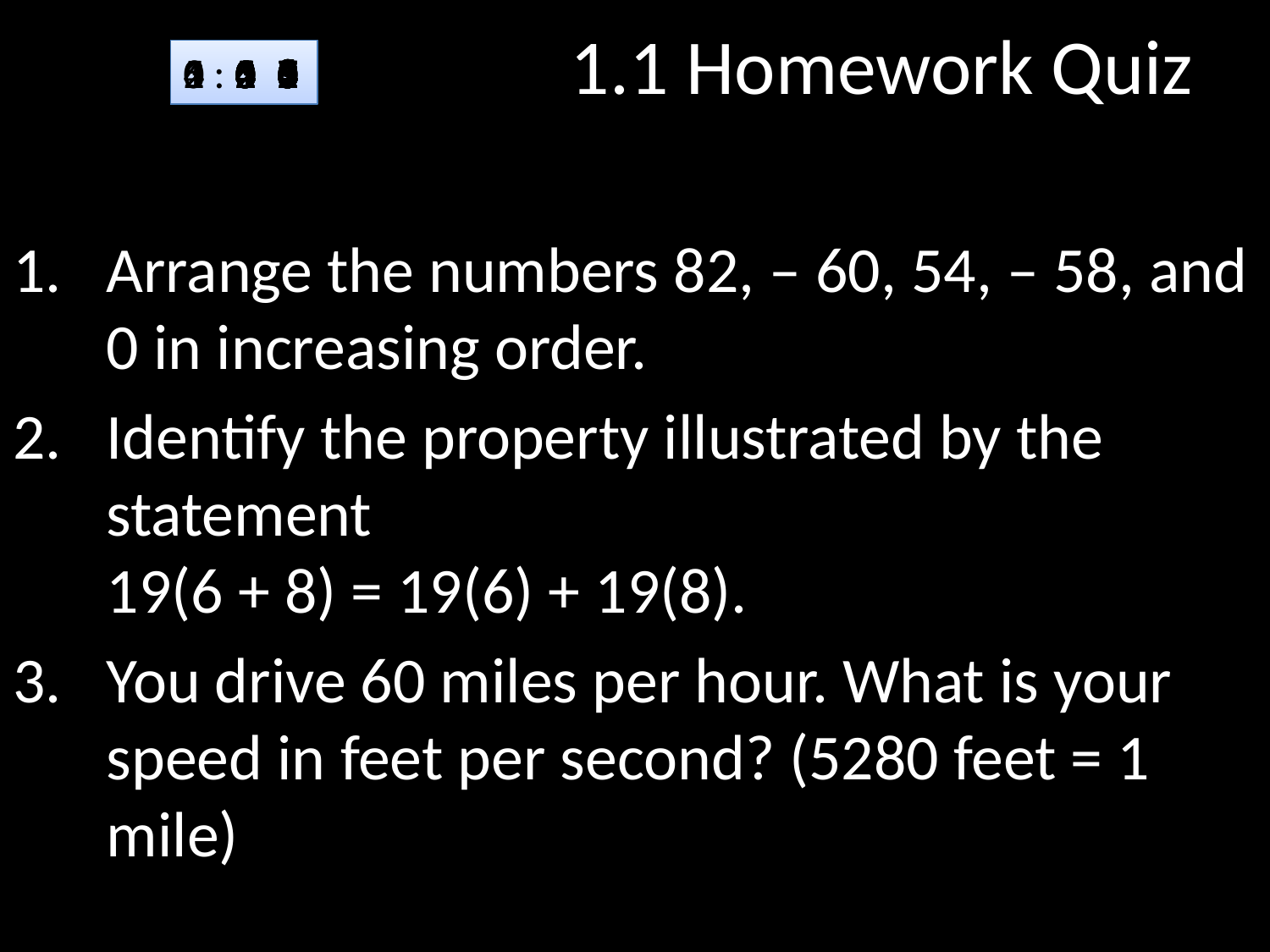

# 1.1 Homework Quiz

4
5
3
2
1
0
:
1
2
3
4
5
0
1
2
3
4
5
0
1
2
3
4
5
0
1
2
3
4
5
0
1
2
3
4
5
0
1
2
3
4
5
6
7
8
0
9
1
2
3
4
5
6
7
8
0
9
1
2
3
4
5
6
7
8
0
9
1
2
3
4
5
6
7
8
0
9
1
2
3
4
5
6
7
8
0
9
Arrange the numbers 82, – 60, 54, – 58, and 0 in increasing order.
Identify the property illustrated by the statement
19(6 + 8) = 19(6) + 19(8).
You drive 60 miles per hour. What is your speed in feet per second? (5280 feet = 1 mile)